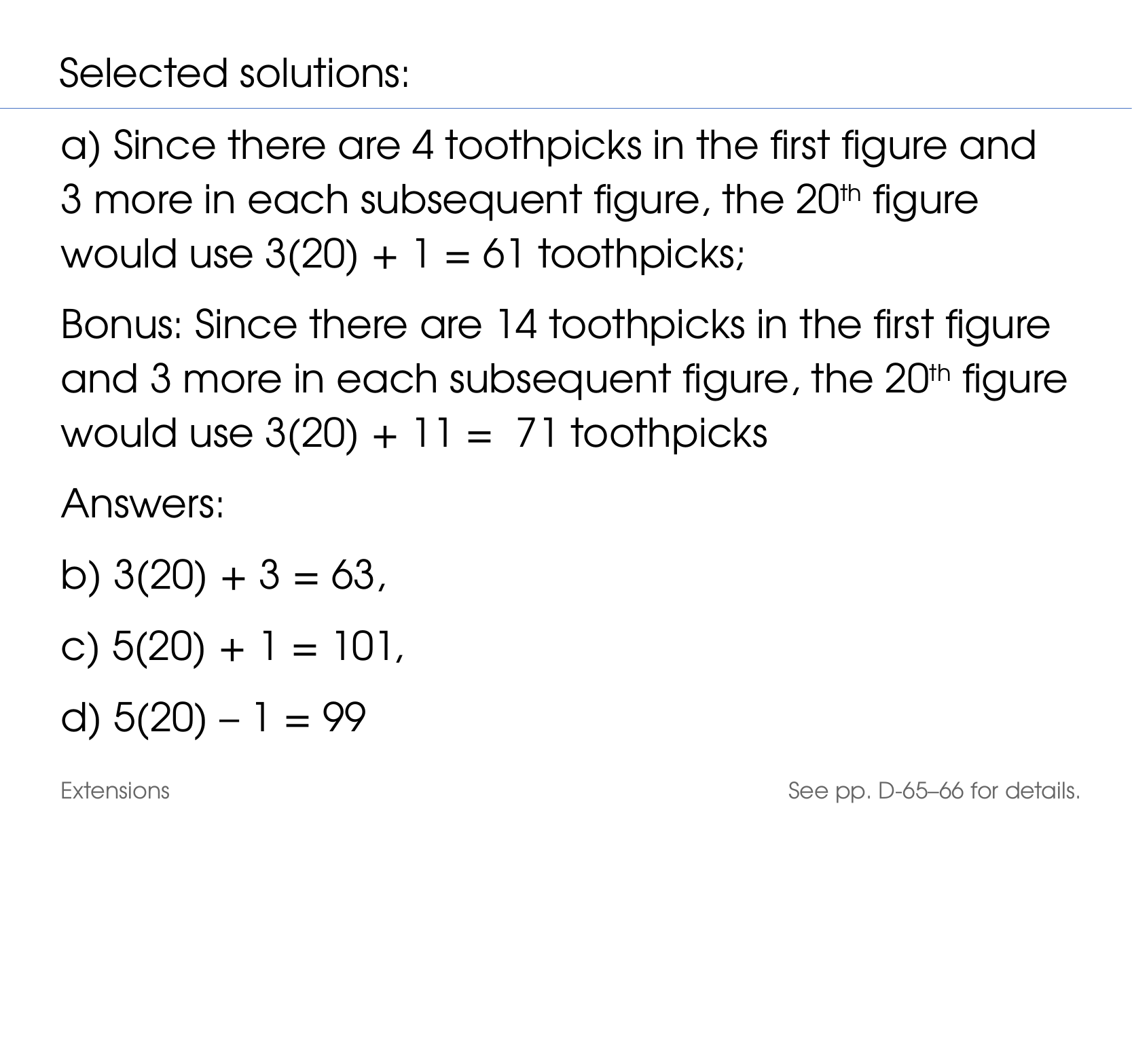

Selected solutions:

a) Since there are 4 toothpicks in the first figure and
3 more in each subsequent figure, the 20th figure would use 3(20) + 1 = 61 toothpicks;
Bonus: Since there are 14 toothpicks in the first figure and 3 more in each subsequent figure, the 20th figure would use 3(20) + 11 =  71 toothpicks
Answers:
b) 3(20) + 3 = 63,
c) 5(20) + 1 = 101,
d) 5(20) – 1 = 99
Extensions
See pp. D-65–66 for details.